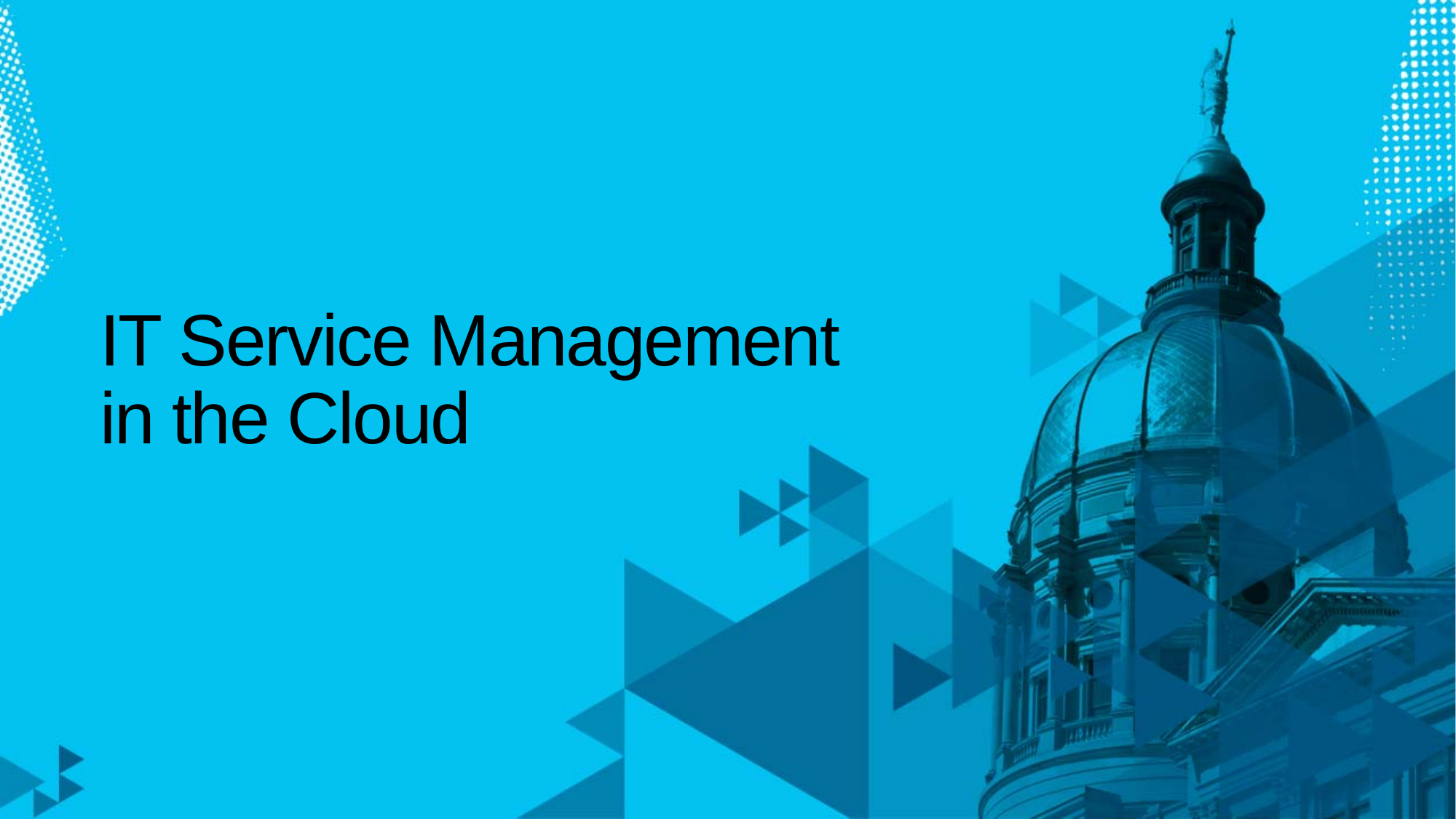

# IT Service Management in the Cloud